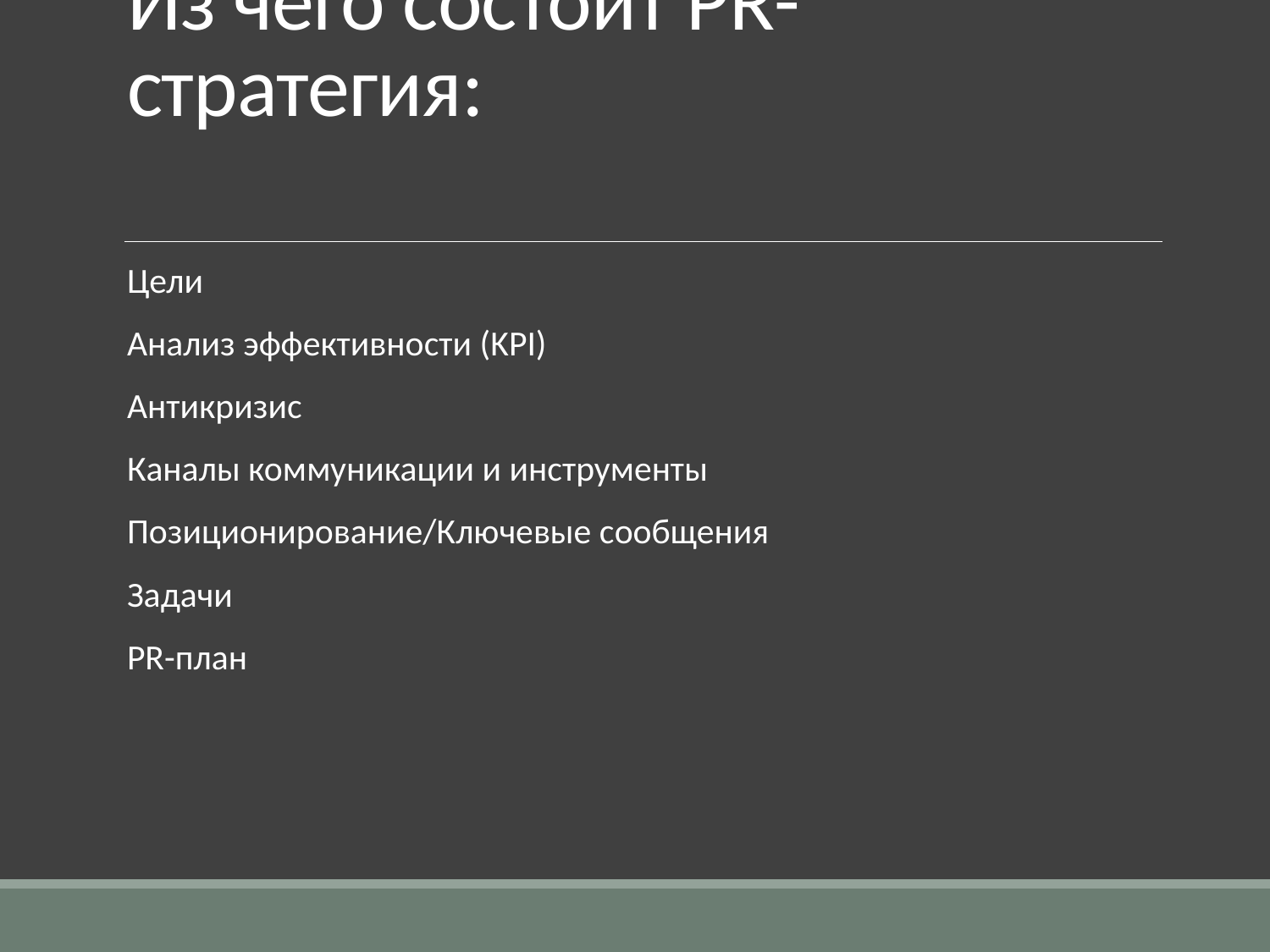

# Из чего состоит PR-стратегия:
Цели
Анализ эффективности (KPI)
Антикризис
Каналы коммуникации и инструменты
Позиционирование/Ключевые сообщения
Задачи
PR-план